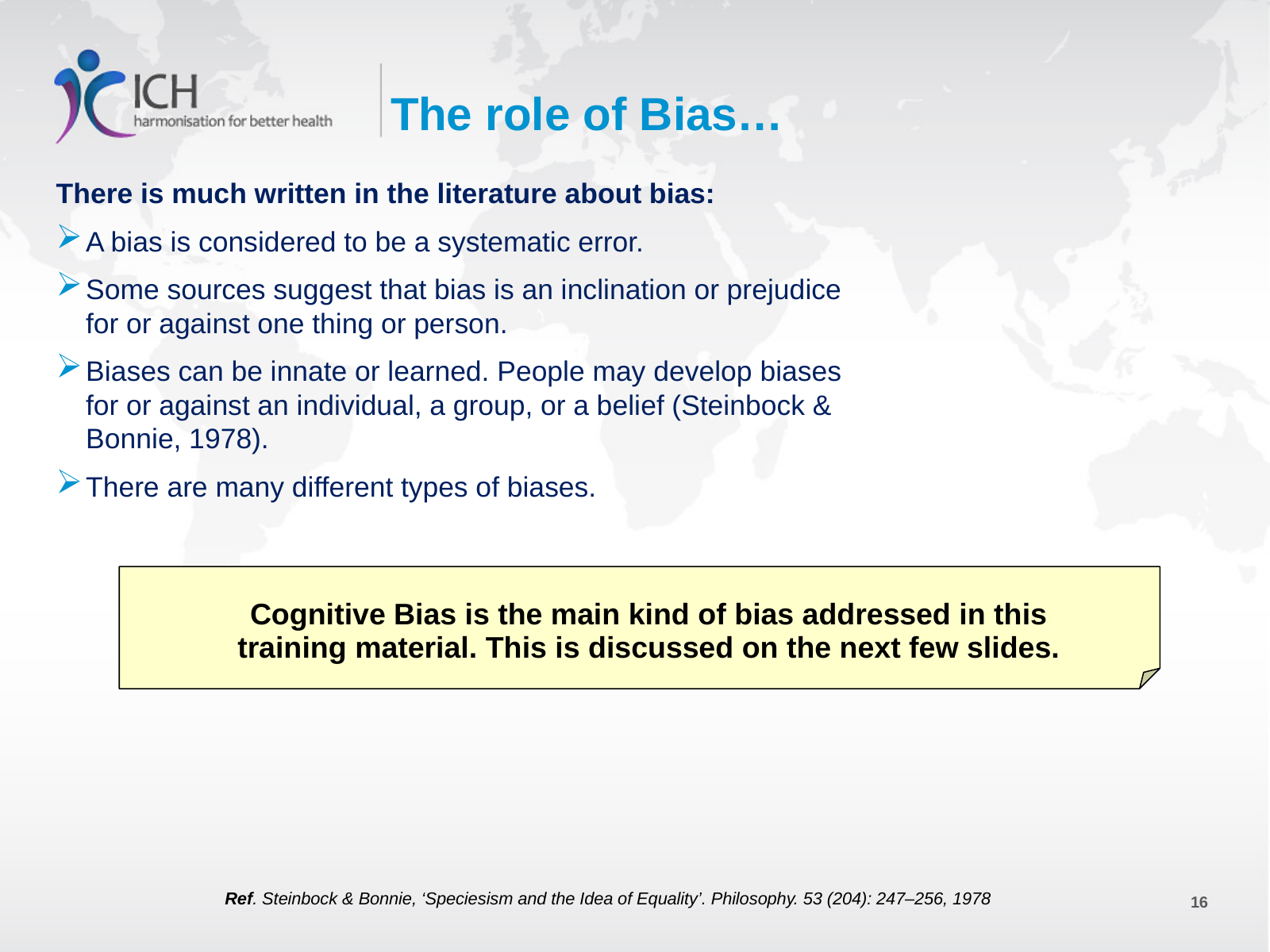

# The role of Bias…
There is much written in the literature about bias:
A bias is considered to be a systematic error.
Some sources suggest that bias is an inclination or prejudice for or against one thing or person.
Biases can be innate or learned. People may develop biases for or against an individual, a group, or a belief (Steinbock & Bonnie, 1978).
There are many different types of biases.

Cognitive Bias is the main kind of bias addressed in this training material. This is discussed on the next few slides.
Ref. Steinbock & Bonnie, ‘Speciesism and the Idea of Equality’. Philosophy. 53 (204): 247–256, 1978
16